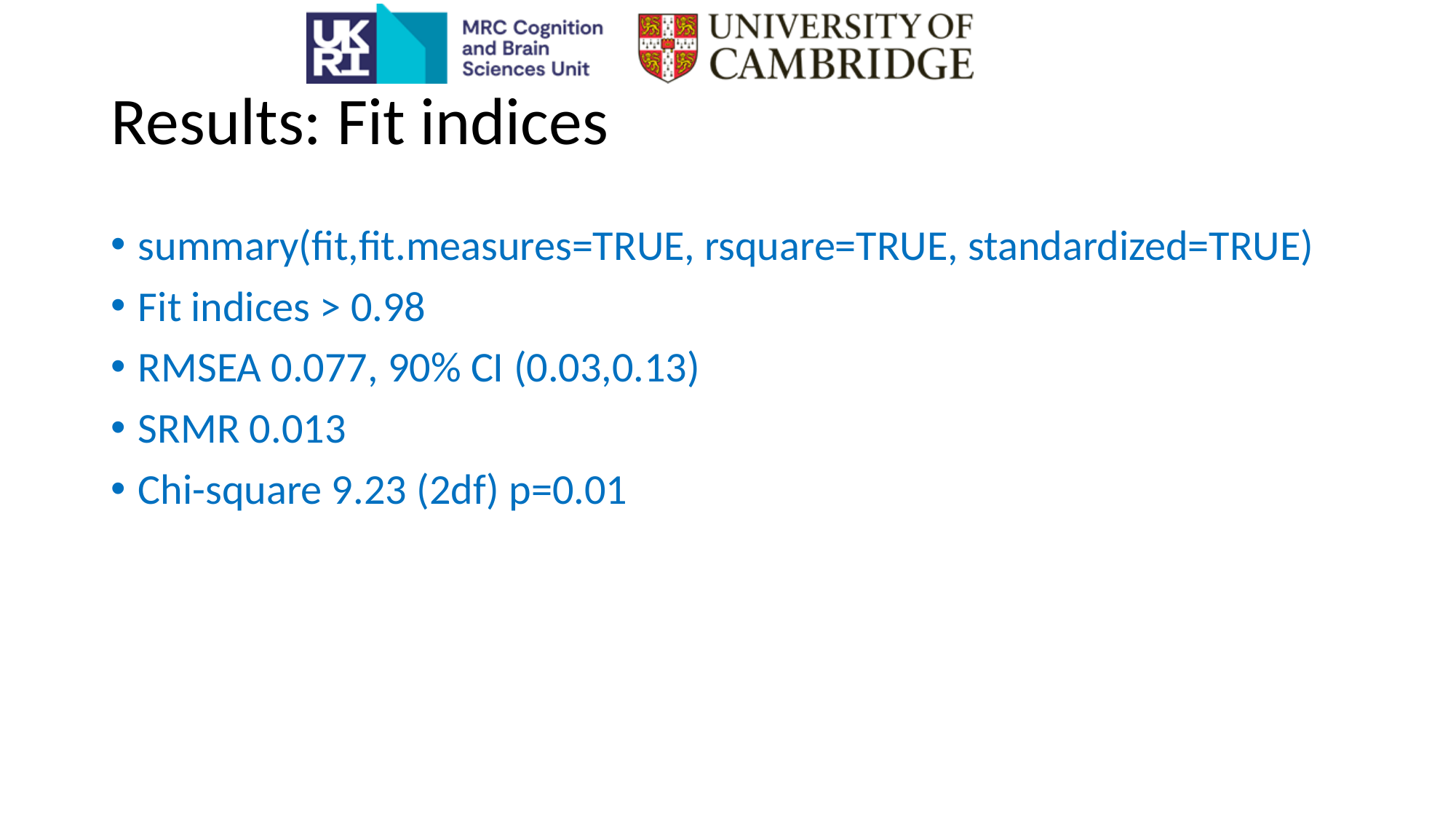

# Results: Fit indices
summary(fit,fit.measures=TRUE, rsquare=TRUE, standardized=TRUE)
Fit indices > 0.98
RMSEA 0.077, 90% CI (0.03,0.13)
SRMR 0.013
Chi-square 9.23 (2df) p=0.01